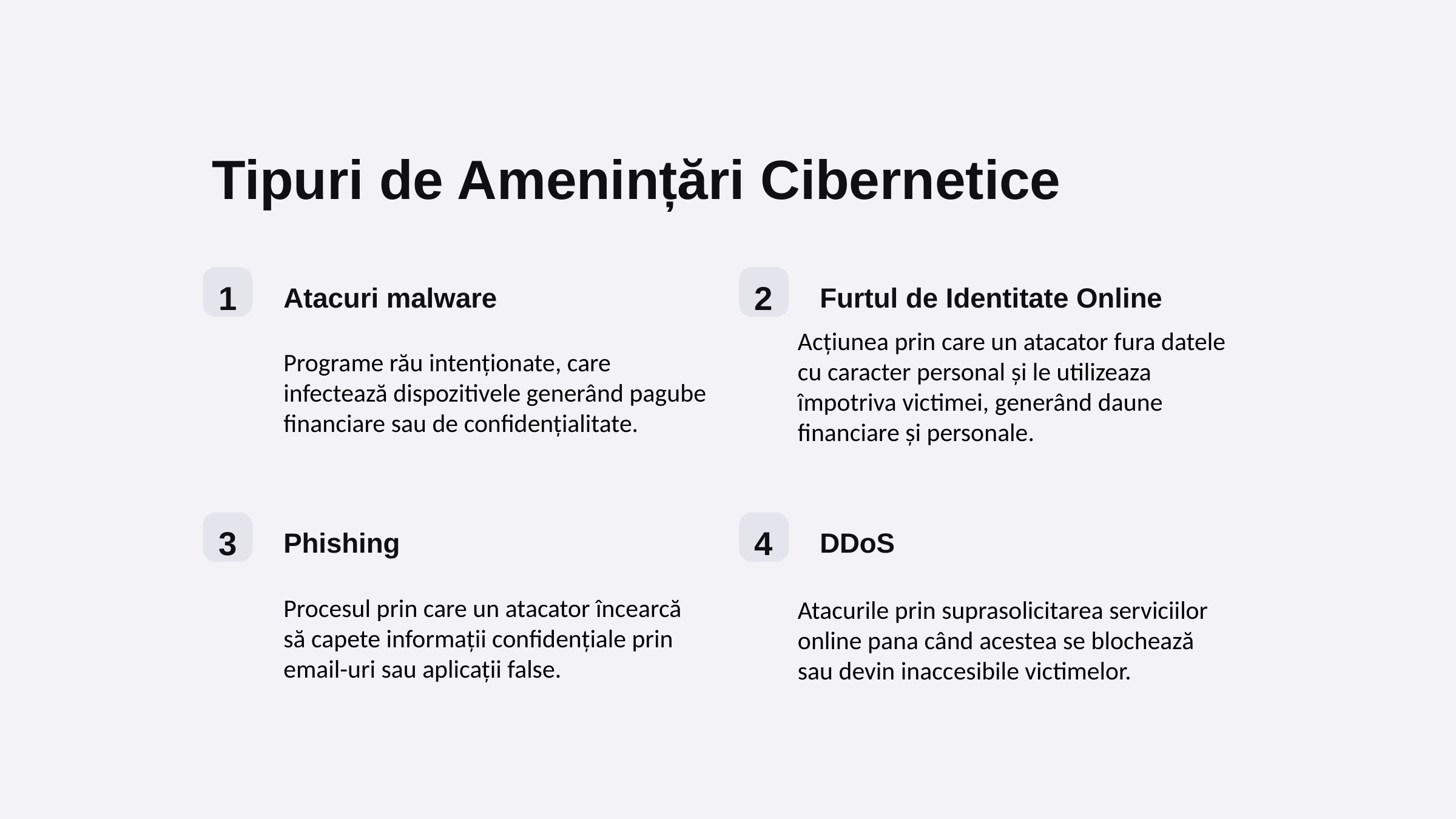

Tipuri de Amenințări Cibernetice

1
2
Atacuri malware
Furtul de Identitate Online
Acțiunea prin care un atacator fura datele cu caracter personal și le utilizeaza împotriva victimei, generând daune financiare și personale.
Programe rău intenționate, care infectează dispozitivele generând pagube financiare sau de confidențialitate.

3
4
Phishing
DDoS
Procesul prin care un atacator încearcă să capete informații confidențiale prin email-uri sau aplicații false.
Atacurile prin suprasolicitarea serviciilor online pana când acestea se blochează sau devin inaccesibile victimelor.